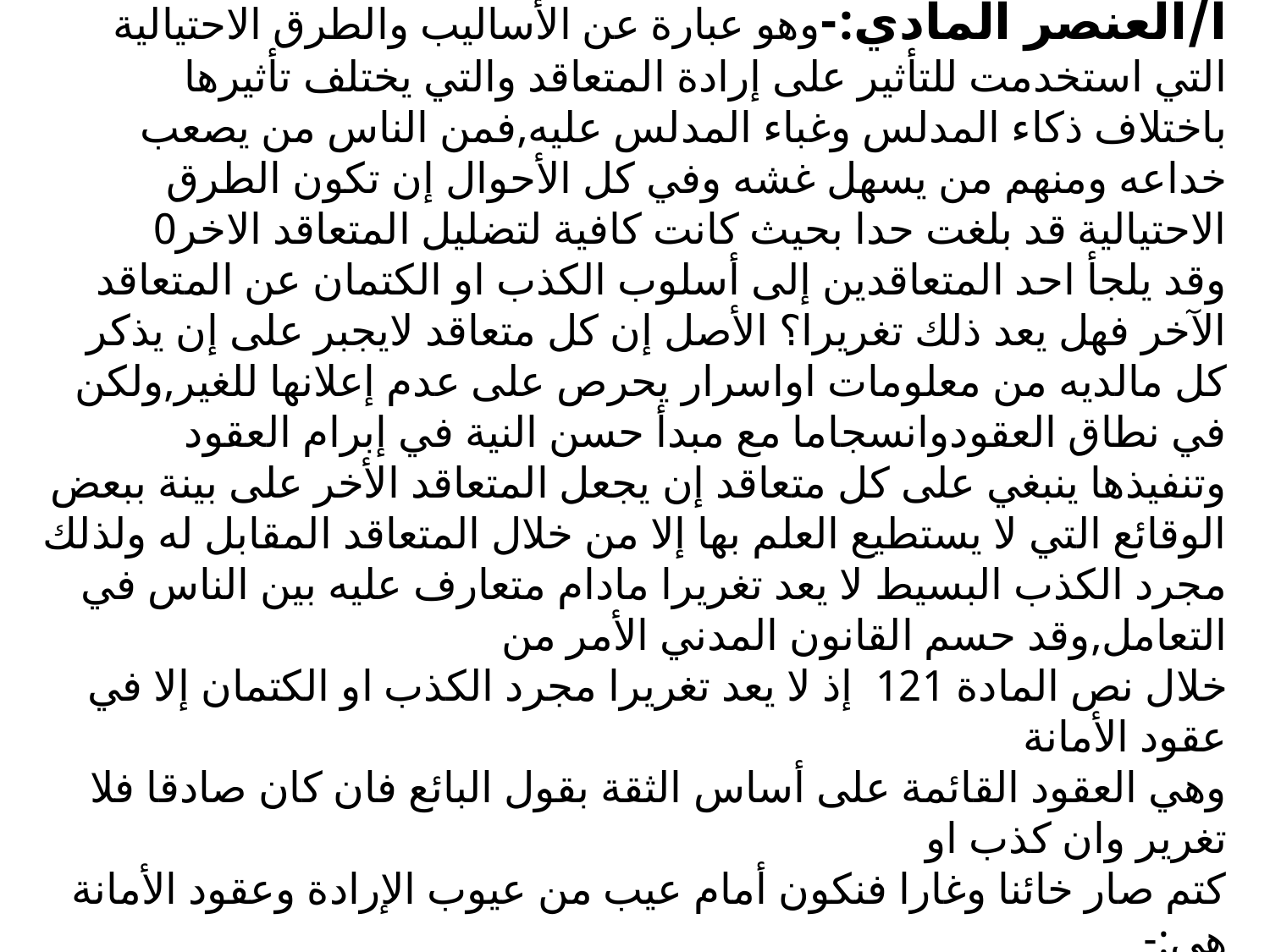

# 1- استعمال طرق احتيالية: إن هذا الشرط في حقيقته يتضمن عنصران هما: ا/العنصر المادي:-وهو عبارة عن الأساليب والطرق الاحتيالية التي استخدمت للتأثير على إرادة المتعاقد والتي يختلف تأثيرها باختلاف ذكاء المدلس وغباء المدلس عليه,فمن الناس من يصعب خداعه ومنهم من يسهل غشه وفي كل الأحوال إن تكون الطرق الاحتيالية قد بلغت حدا بحيث كانت كافية لتضليل المتعاقد الاخر0 وقد يلجأ احد المتعاقدين إلى أسلوب الكذب او الكتمان عن المتعاقد الآخر فهل يعد ذلك تغريرا؟ الأصل إن كل متعاقد لايجبر على إن يذكر كل مالديه من معلومات اواسرار يحرص على عدم إعلانها للغير,ولكن في نطاق العقودوانسجاما مع مبدأ حسن النية في إبرام العقود وتنفيذها ينبغي على كل متعاقد إن يجعل المتعاقد الأخر على بينة ببعض الوقائع التي لا يستطيع العلم بها إلا من خلال المتعاقد المقابل له ولذلك مجرد الكذب البسيط لا يعد تغريرا مادام متعارف عليه بين الناس في التعامل,وقد حسم القانون المدني الأمر من خلال نص المادة 121  إذ لا يعد تغريرا مجرد الكذب او الكتمان إلا في عقود الأمانة وهي العقود القائمة على أساس الثقة بقول البائع فان كان صادقا فلا تغرير وان كذب او كتم صار خائنا وغارا فنكون أمام عيب من عيوب الإرادة وعقود الأمانة هي:- المرابحه/الاشراك/ التوليه/الوضيعة